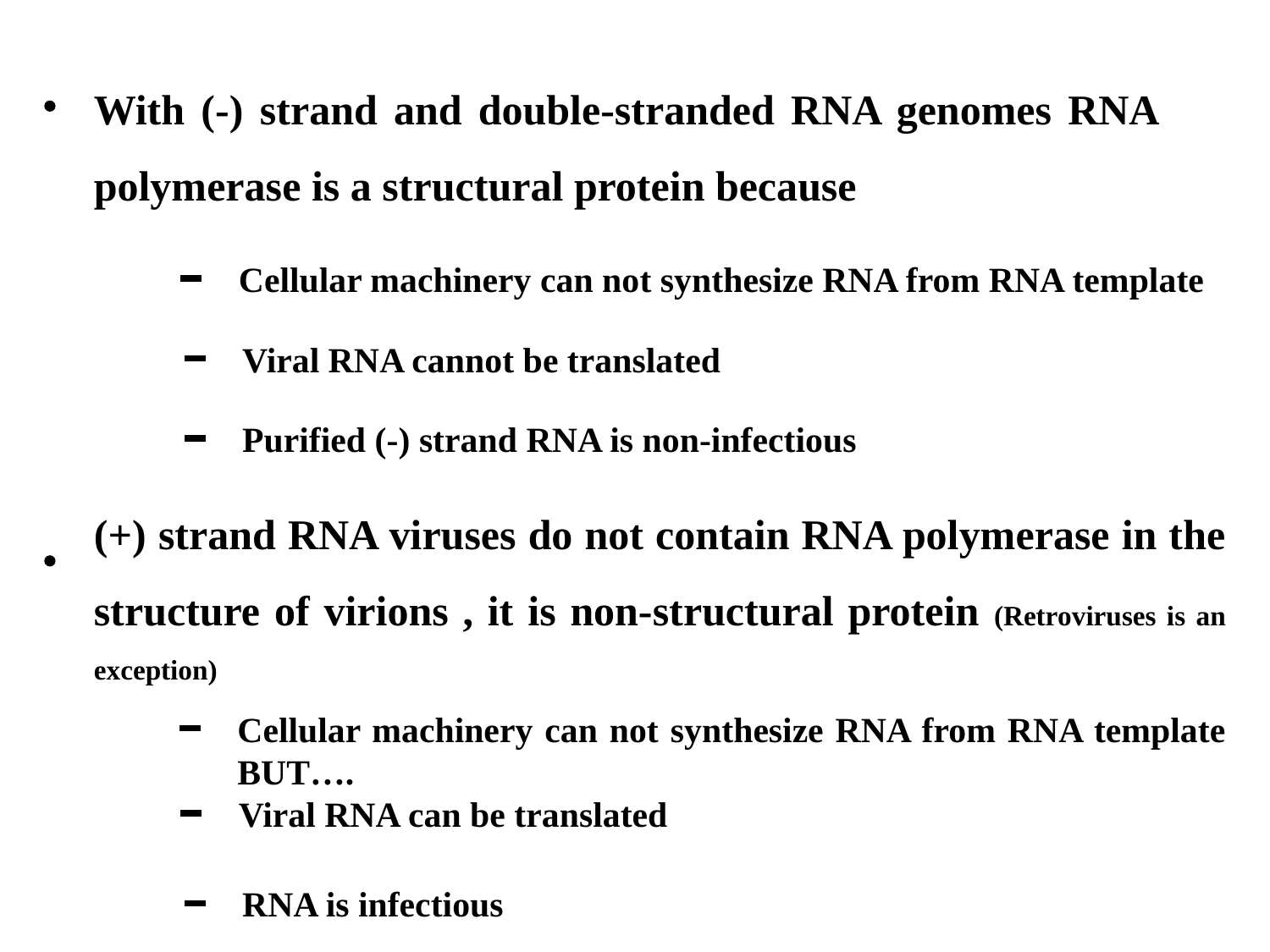

With (-) strand and double-stranded RNA genomes RNA polymerase is a structural protein because

Cellular machinery can not synthesize RNA from RNA template

Viral RNA cannot be translated

Purified (-) strand RNA is non-infectious

(+) strand RNA viruses do not contain RNA polymerase in the structure of virions , it is non-structural protein (Retroviruses is an exception)

Cellular machinery can not synthesize RNA from RNA template BUT….

Viral RNA can be translated

RNA is infectious